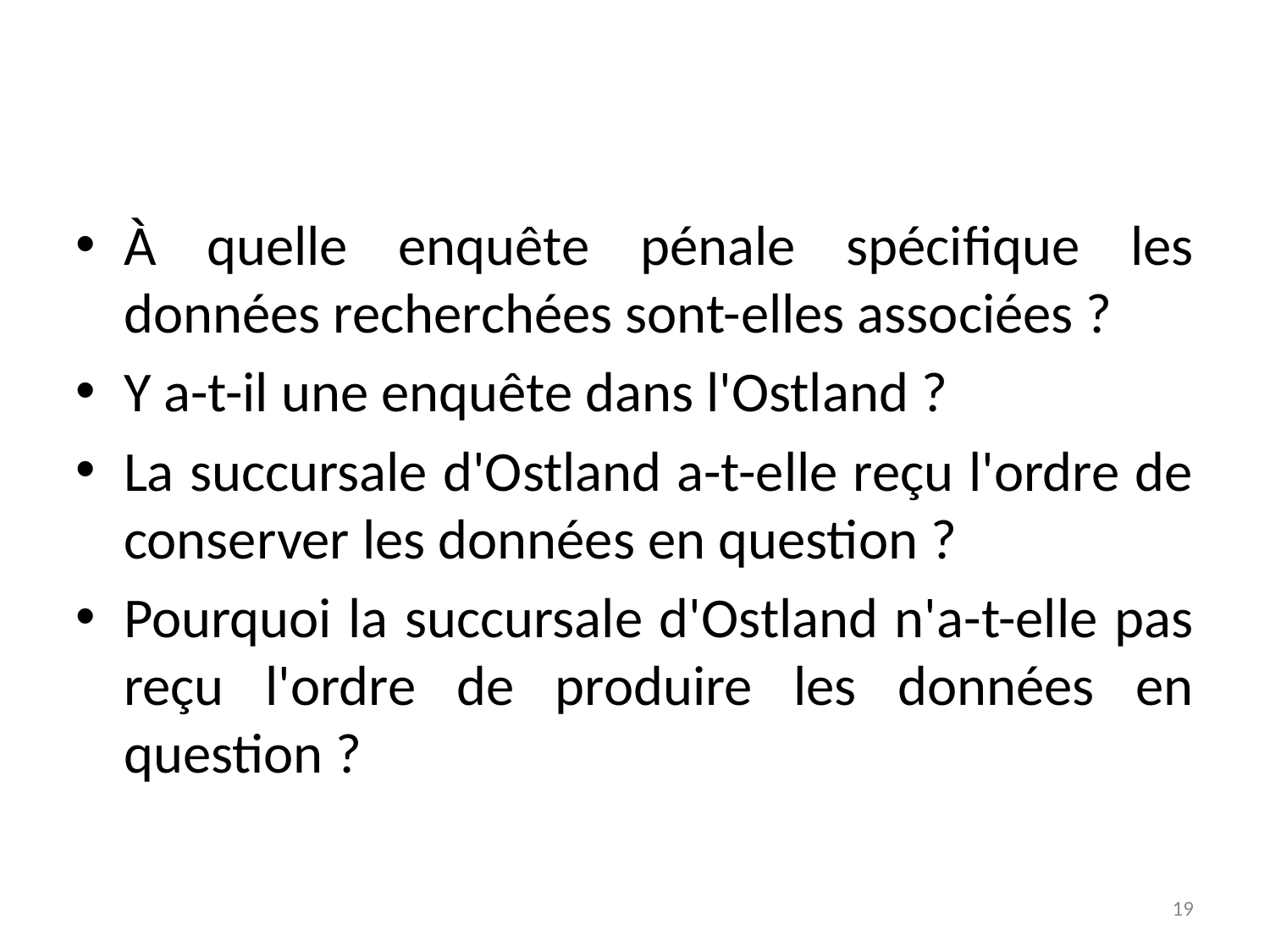

À quelle enquête pénale spécifique les données recherchées sont-elles associées ?
Y a-t-il une enquête dans l'Ostland ?
La succursale d'Ostland a-t-elle reçu l'ordre de conserver les données en question ?
Pourquoi la succursale d'Ostland n'a-t-elle pas reçu l'ordre de produire les données en question ?
19